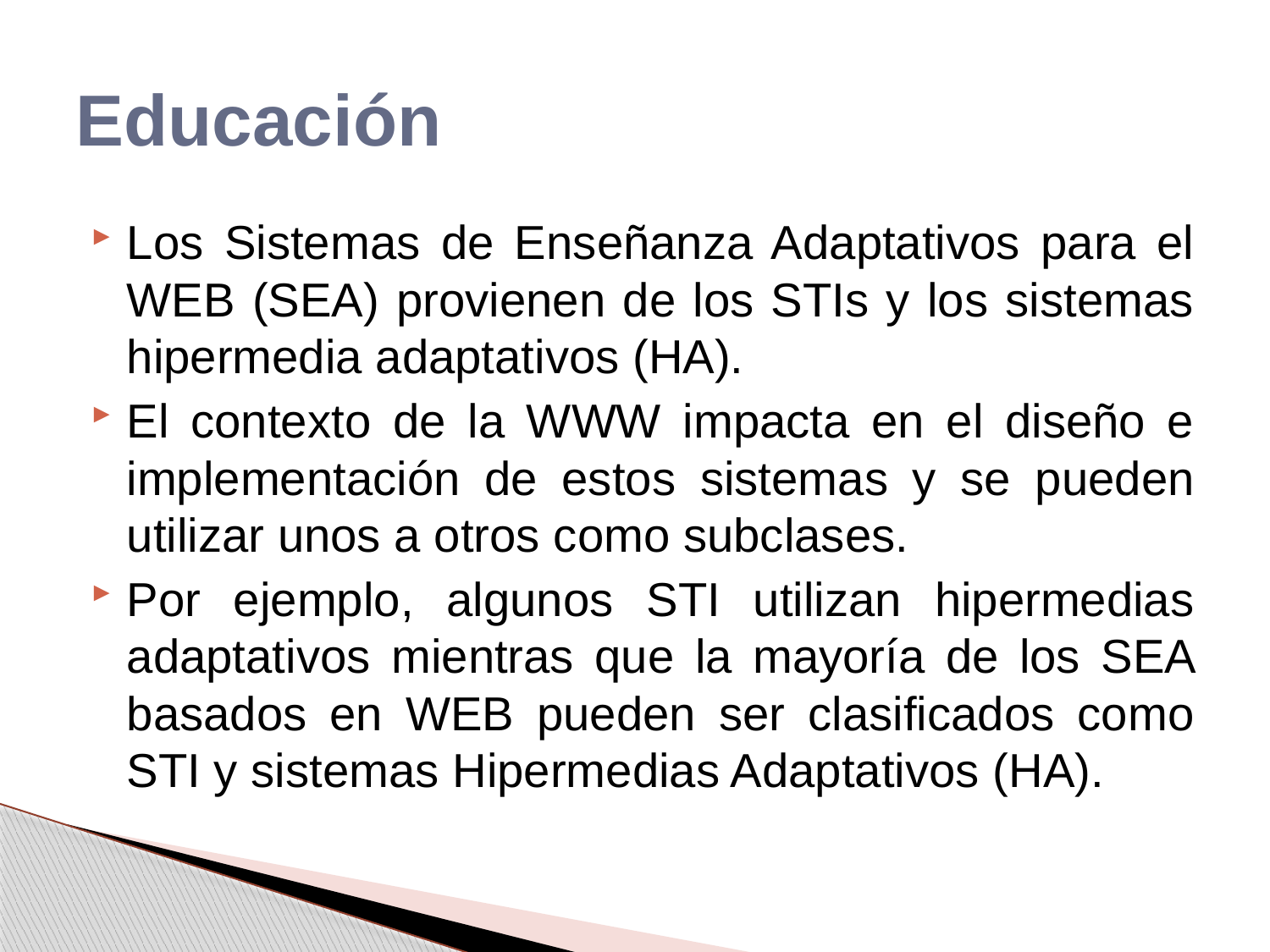

# Educación
Los Sistemas de Enseñanza Adaptativos para el WEB (SEA) provienen de los STIs y los sistemas hipermedia adaptativos (HA).
El contexto de la WWW impacta en el diseño e implementación de estos sistemas y se pueden utilizar unos a otros como subclases.
Por ejemplo, algunos STI utilizan hipermedias adaptativos mientras que la mayoría de los SEA basados en WEB pueden ser clasificados como STI y sistemas Hipermedias Adaptativos (HA).